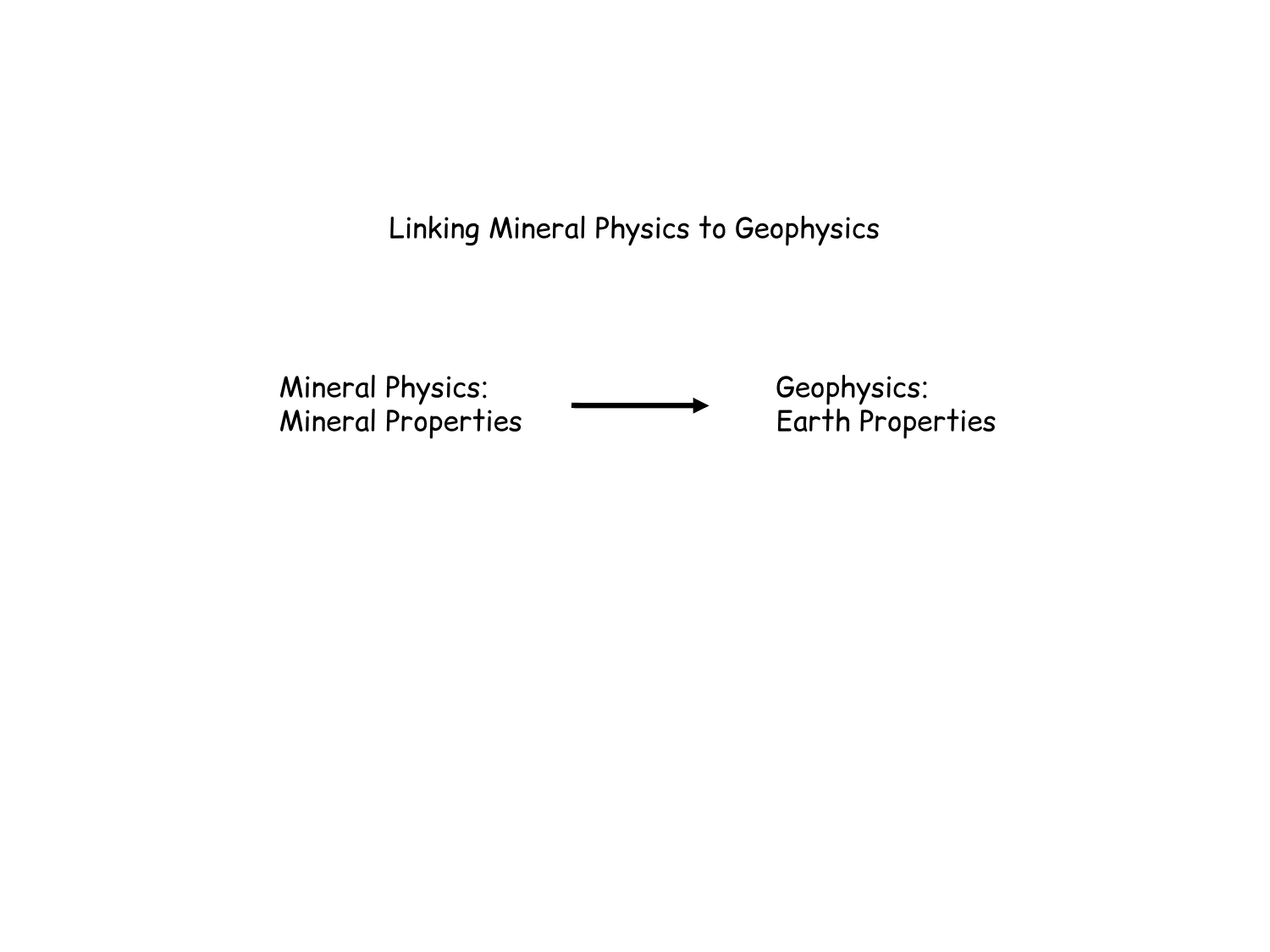

# Linking Mineral Physics to Geophysics
Mineral Physics:
Mineral Properties
Geophysics:
Earth Properties